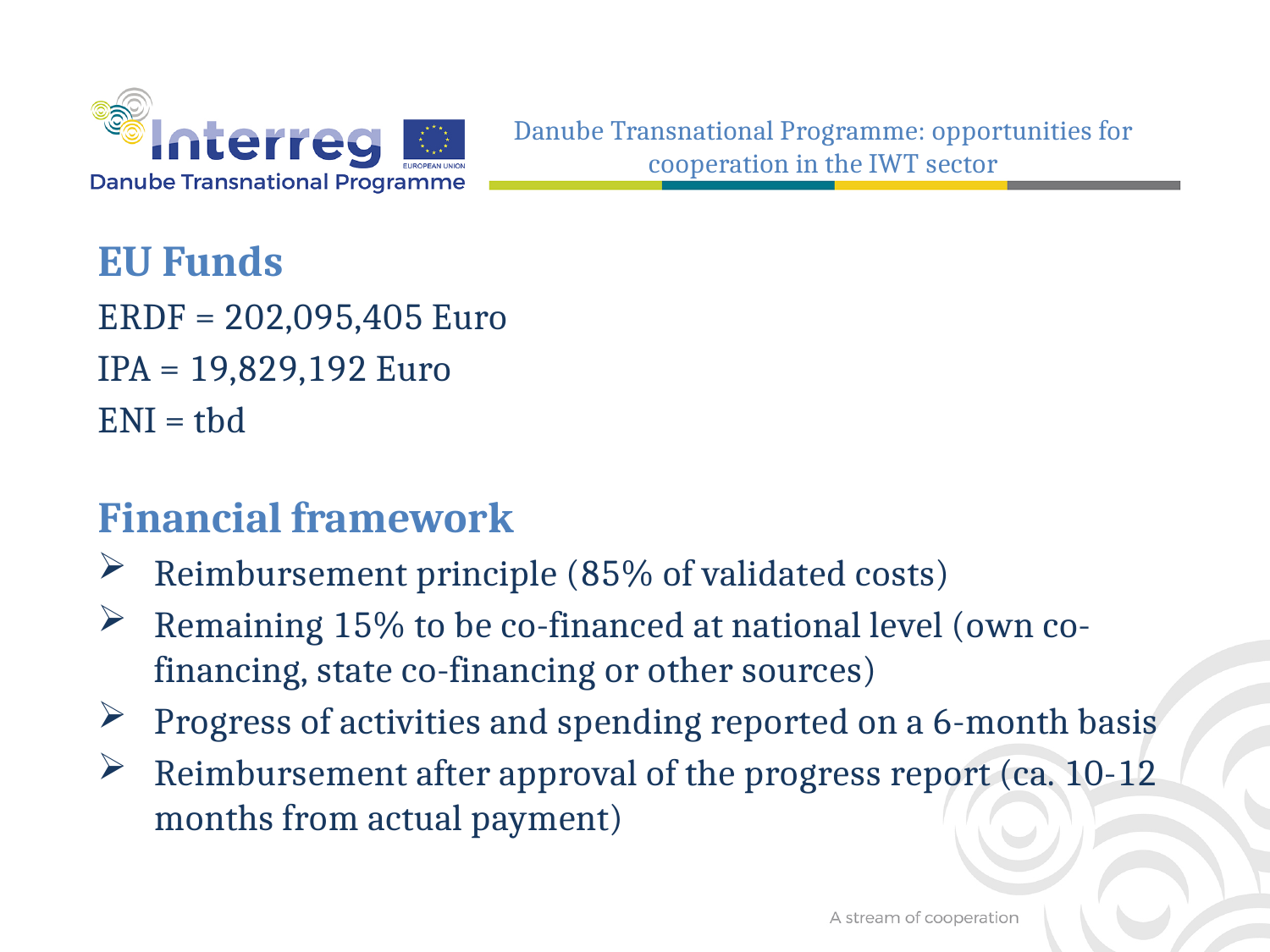

Danube Transnational Programme: opportunities for cooperation in the IWT sector
EU Funds
ERDF = 202,095,405 Euro
IPA = 19,829,192 Euro
ENI = tbd

Financial framework
Reimbursement principle (85% of validated costs)
Remaining 15% to be co-financed at national level (own co-financing, state co-financing or other sources)
Progress of activities and spending reported on a 6-month basis
Reimbursement after approval of the progress report (ca. 10-12 months from actual payment)